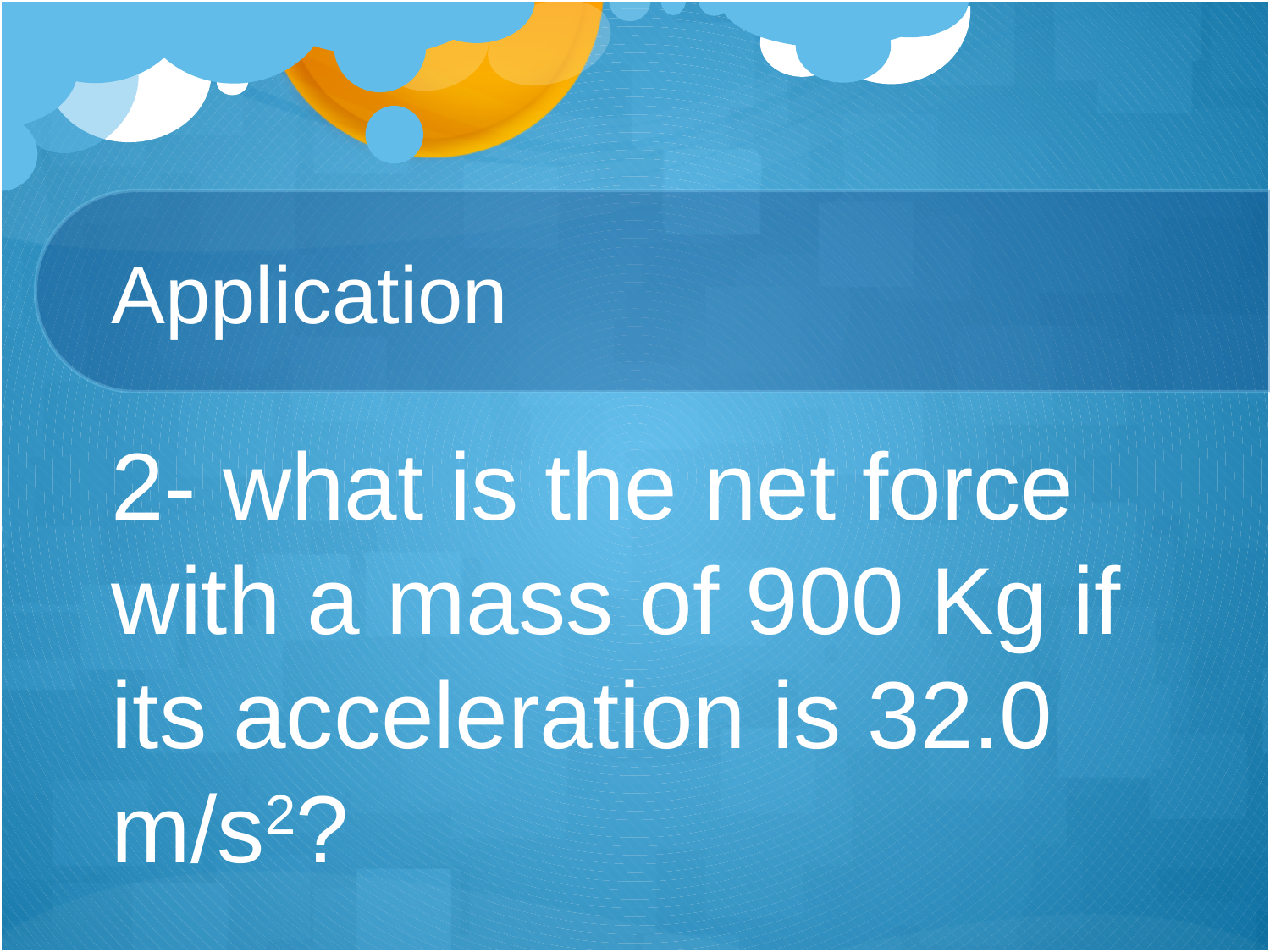

# Application
2- what is the net force with a mass of 900 Kg if its acceleration is 32.0 m/s2?